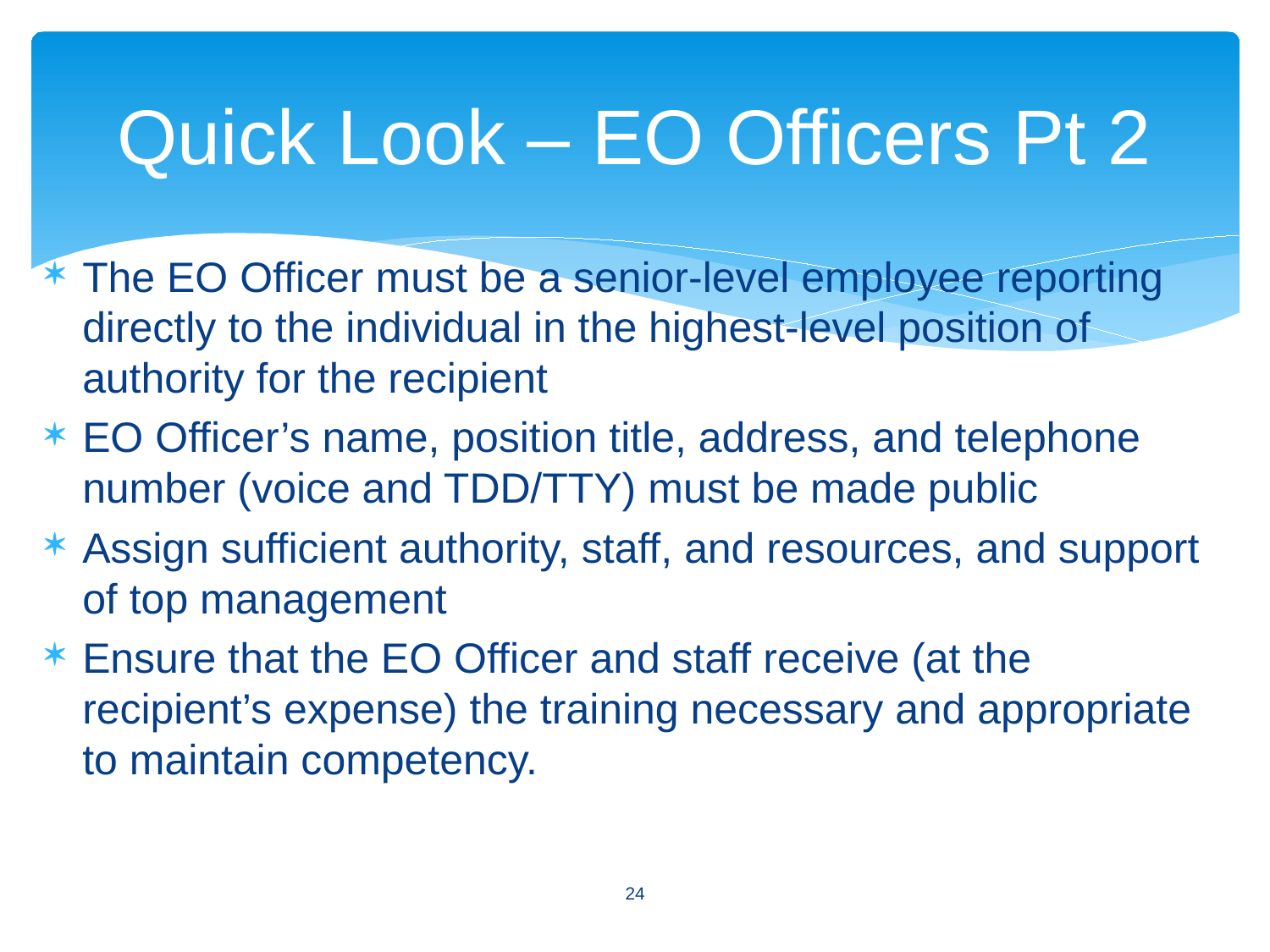

# Quick Look – EO Officers Pt 2
The EO Officer must be a senior-level employee reporting directly to the individual in the highest-level position of authority for the recipient
EO Officer’s name, position title, address, and telephone number (voice and TDD/TTY) must be made public
Assign sufficient authority, staff, and resources, and support of top management
Ensure that the EO Officer and staff receive (at the recipient’s expense) the training necessary and appropriate to maintain competency.

24